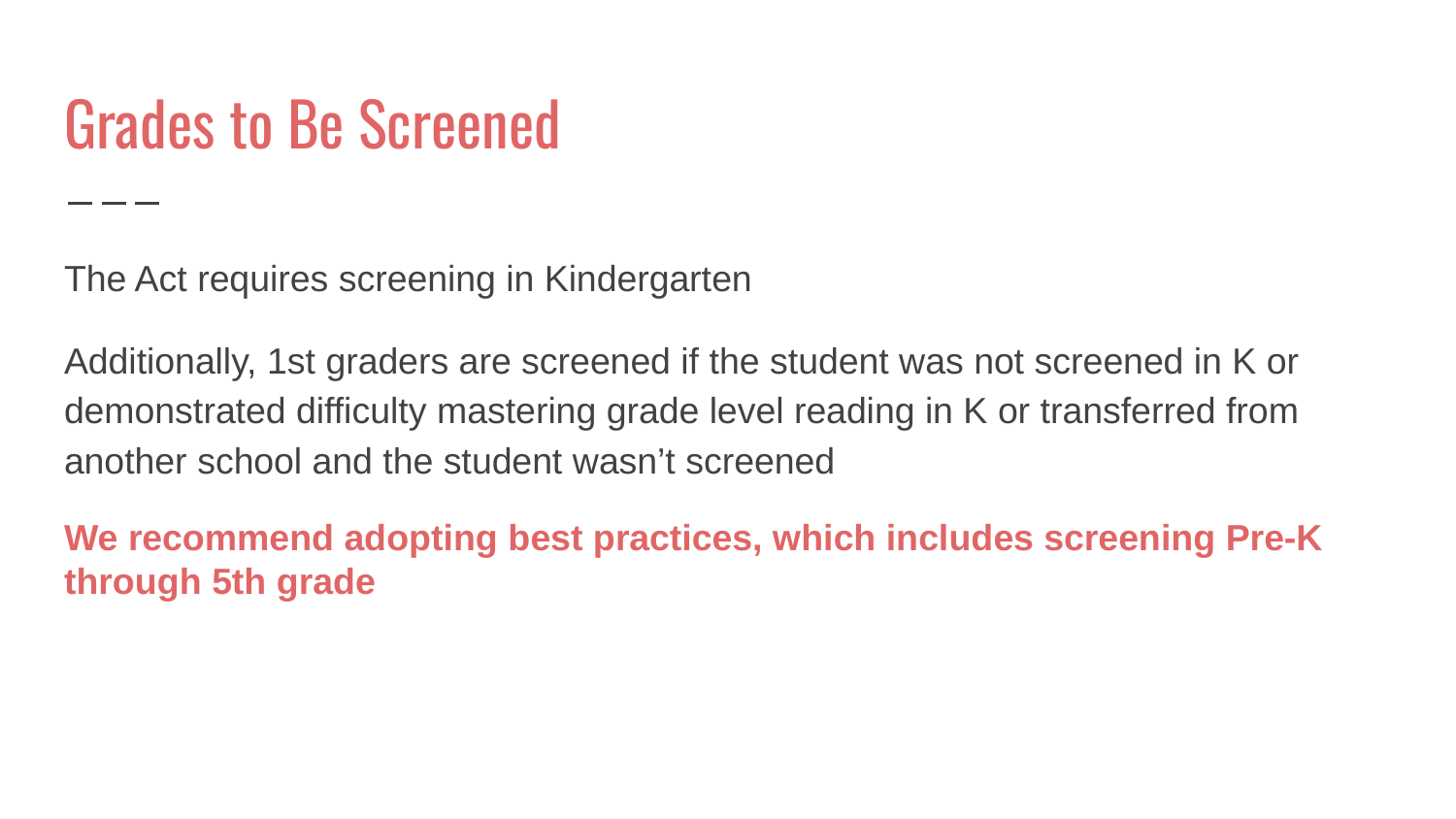

# Grades to Be Screened
The Act requires screening in Kindergarten
Additionally, 1st graders are screened if the student was not screened in K or demonstrated difficulty mastering grade level reading in K or transferred from another school and the student wasn’t screened
We recommend adopting best practices, which includes screening Pre-K through 5th grade